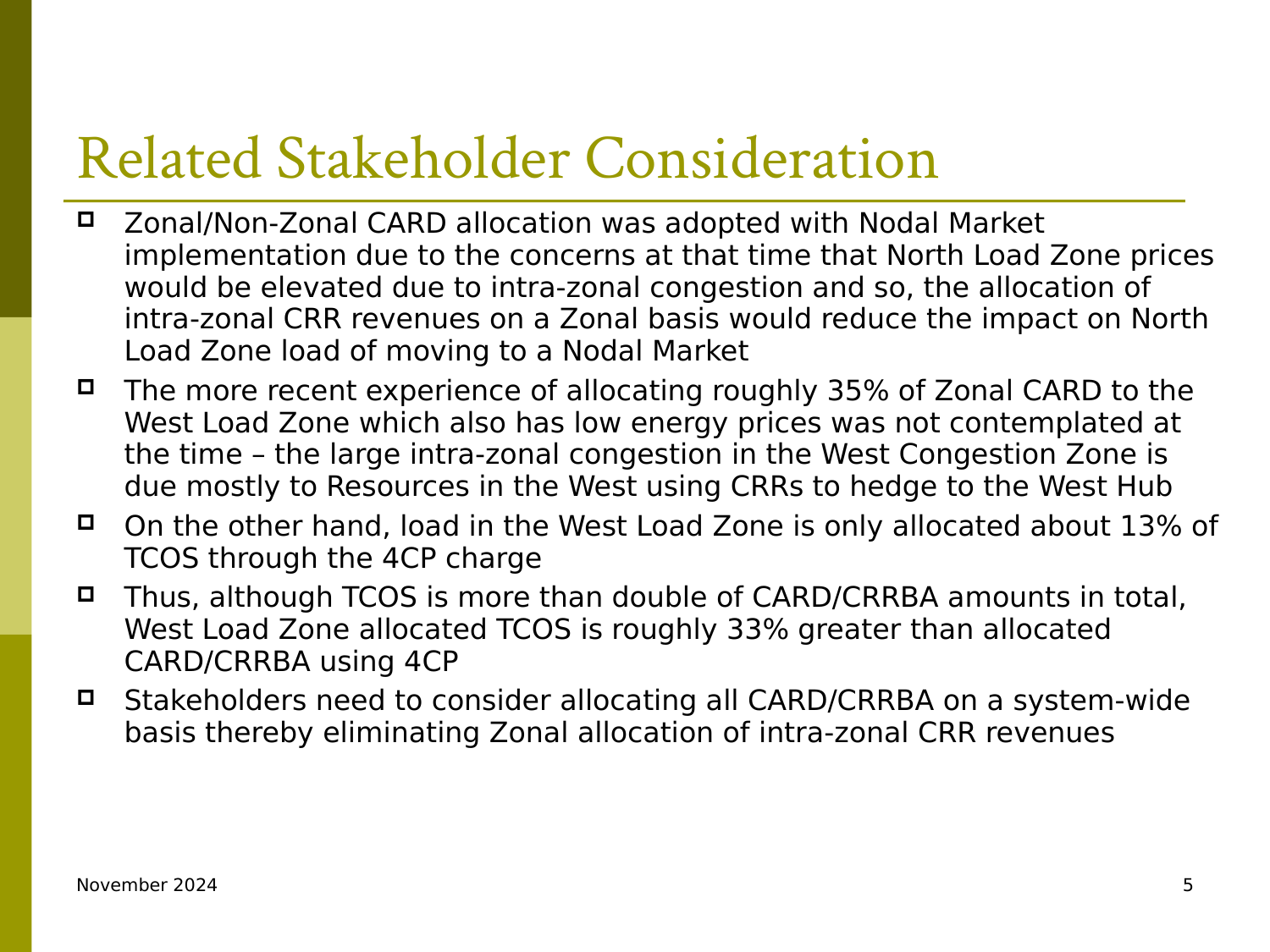

# Related Stakeholder Consideration
Zonal/Non-Zonal CARD allocation was adopted with Nodal Market implementation due to the concerns at that time that North Load Zone prices would be elevated due to intra-zonal congestion and so, the allocation of intra-zonal CRR revenues on a Zonal basis would reduce the impact on North Load Zone load of moving to a Nodal Market
The more recent experience of allocating roughly 35% of Zonal CARD to the West Load Zone which also has low energy prices was not contemplated at the time – the large intra-zonal congestion in the West Congestion Zone is due mostly to Resources in the West using CRRs to hedge to the West Hub
On the other hand, load in the West Load Zone is only allocated about 13% of TCOS through the 4CP charge
Thus, although TCOS is more than double of CARD/CRRBA amounts in total, West Load Zone allocated TCOS is roughly 33% greater than allocated CARD/CRRBA using 4CP
Stakeholders need to consider allocating all CARD/CRRBA on a system-wide basis thereby eliminating Zonal allocation of intra-zonal CRR revenues
November 2024
5